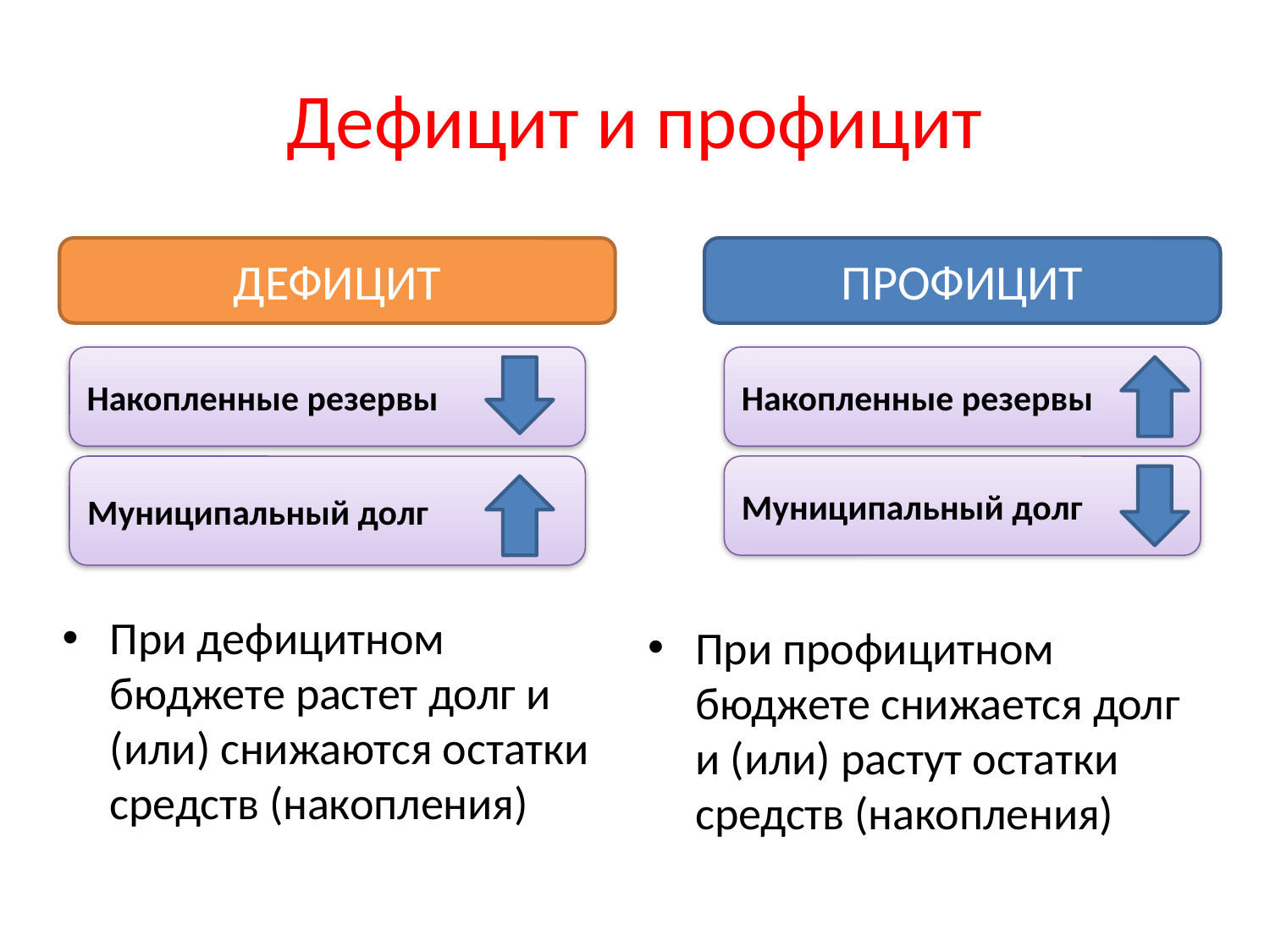

# Дефицит и профицит

При дефицитном бюджете растет долг и (или) снижаются остатки средств (накопления)

При профицитном бюджете снижается долг и (или) растут остатки средств (накопления)

ДЕФИЦИТ
ПРОФИЦИТ
Накопленные резервы
Накопленные резервы

Муниципальный долг
Муниципальный долг